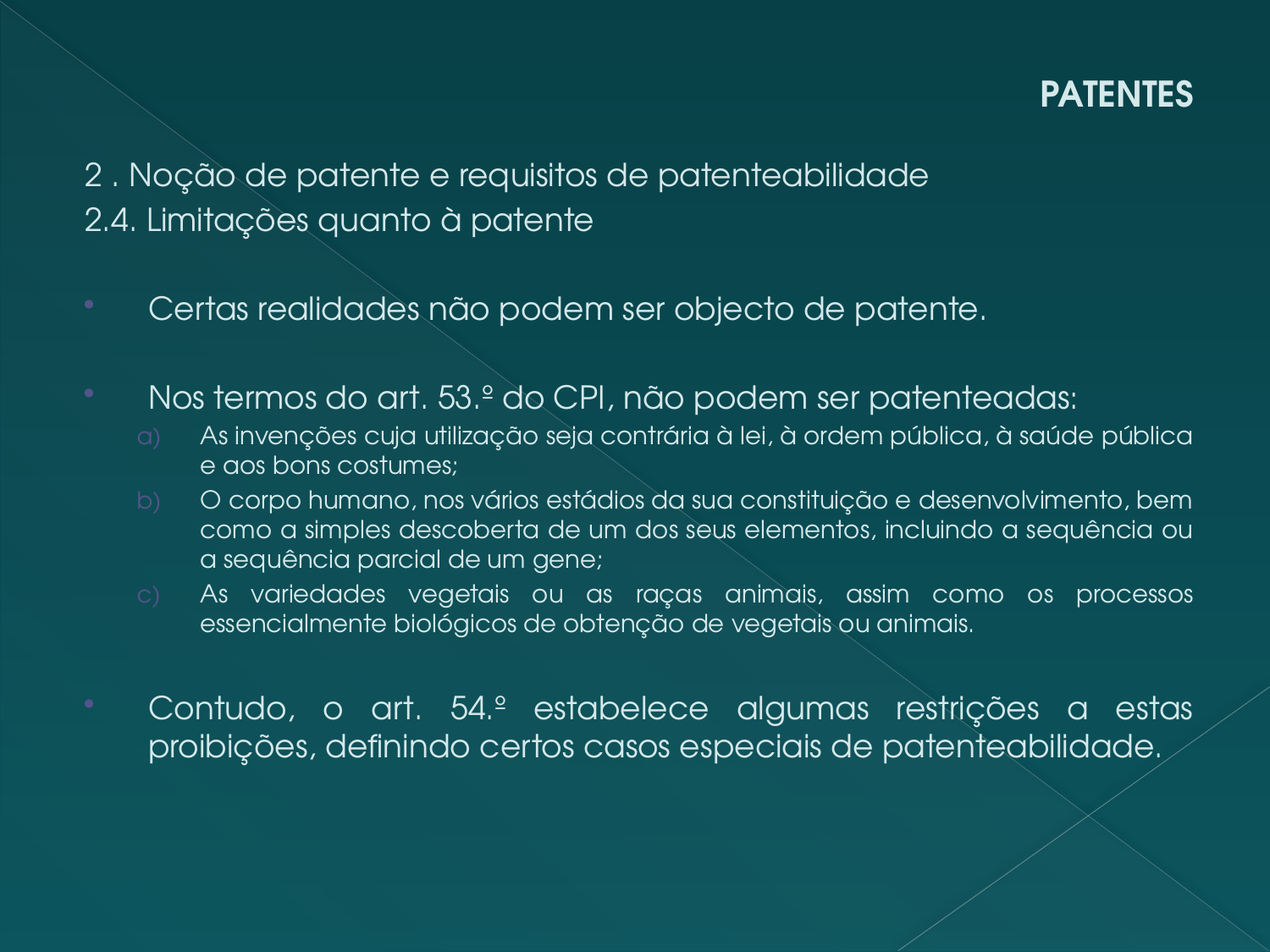

# PATENTES
2 . Noção de patente e requisitos de patenteabilidade
2.4. Limitações quanto à patente

Certas realidades não podem ser objecto de patente.

Nos termos do art. 53.º do CPI, não podem ser patenteadas:
As invenções cuja utilização seja contrária à lei, à ordem pública, à saúde pública e aos bons costumes;
O corpo humano, nos vários estádios da sua constituição e desenvolvimento, bem como a simples descoberta de um dos seus elementos, incluindo a sequência ou a sequência parcial de um gene;
As variedades vegetais ou as raças animais, assim como os processos essencialmente biológicos de obtenção de vegetais ou animais.

Contudo, o art. 54.º estabelece algumas restrições a estas proibições, definindo certos casos especiais de patenteabilidade.